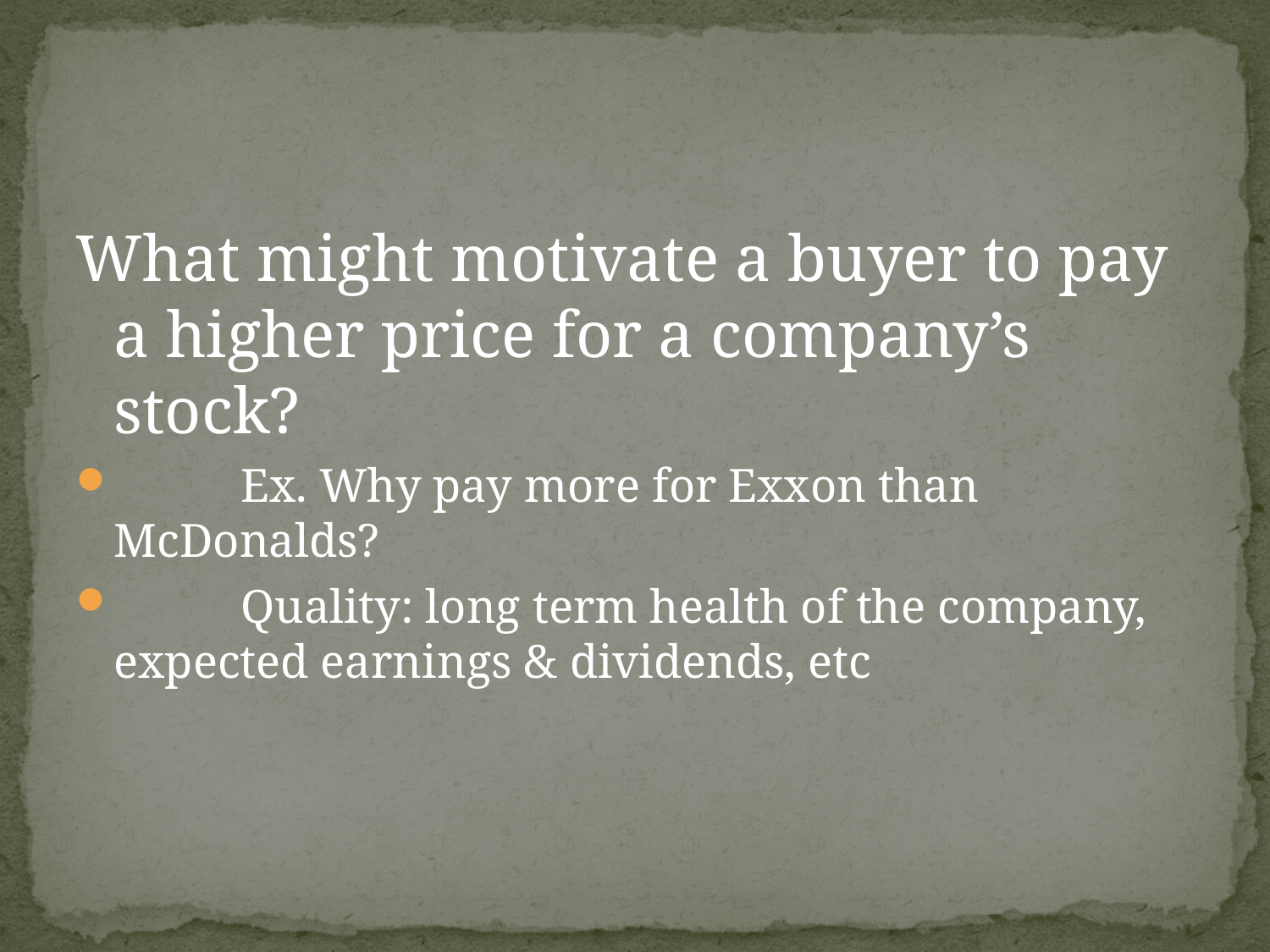

#
What might motivate a buyer to pay a higher price for a company’s stock?
	Ex. Why pay more for Exxon than McDonalds?
	Quality: long term health of the company, expected earnings & dividends, etc